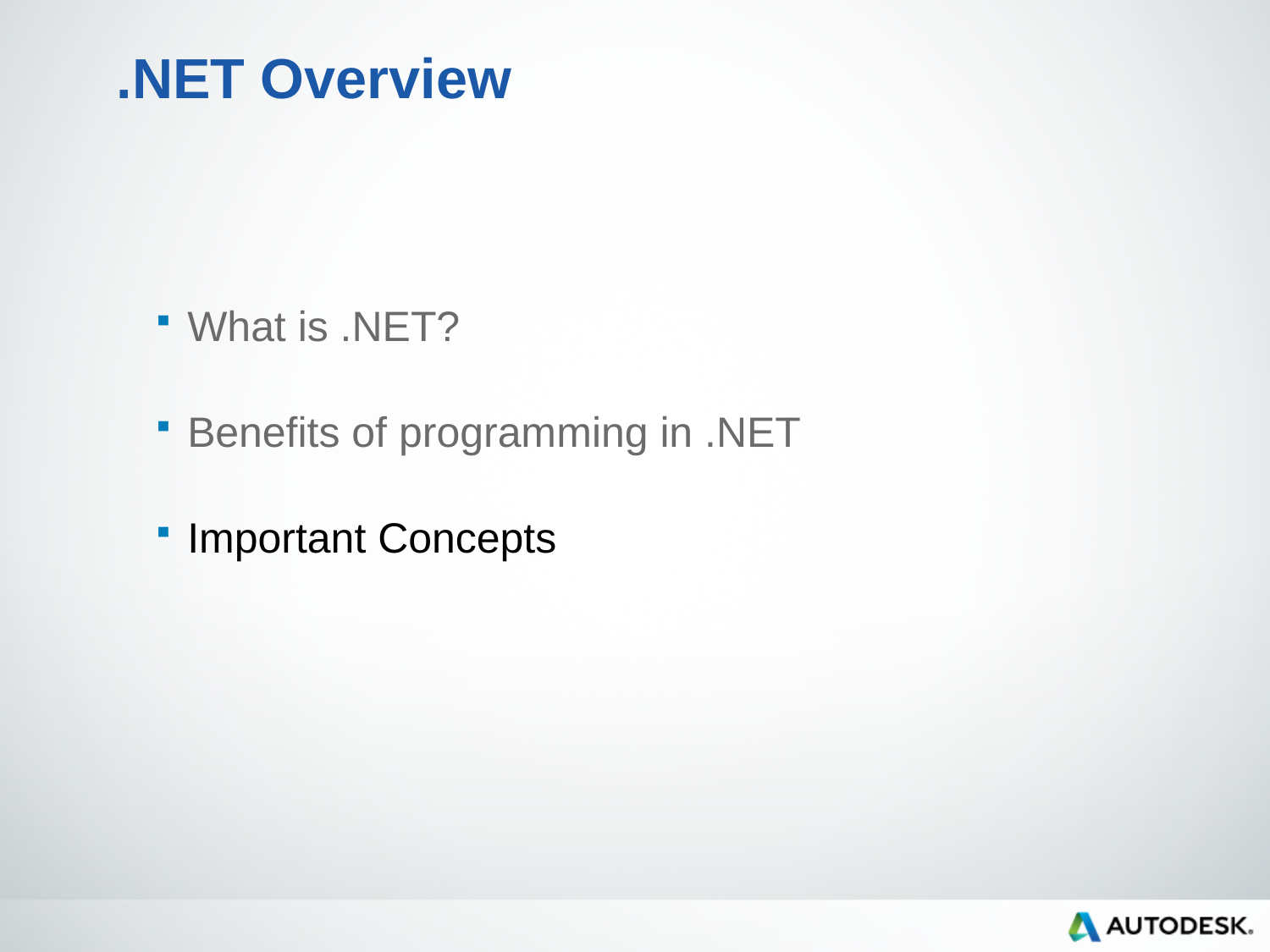

.NET Overview

What is .NET?

Benefits of programming in .NET

Important Concepts